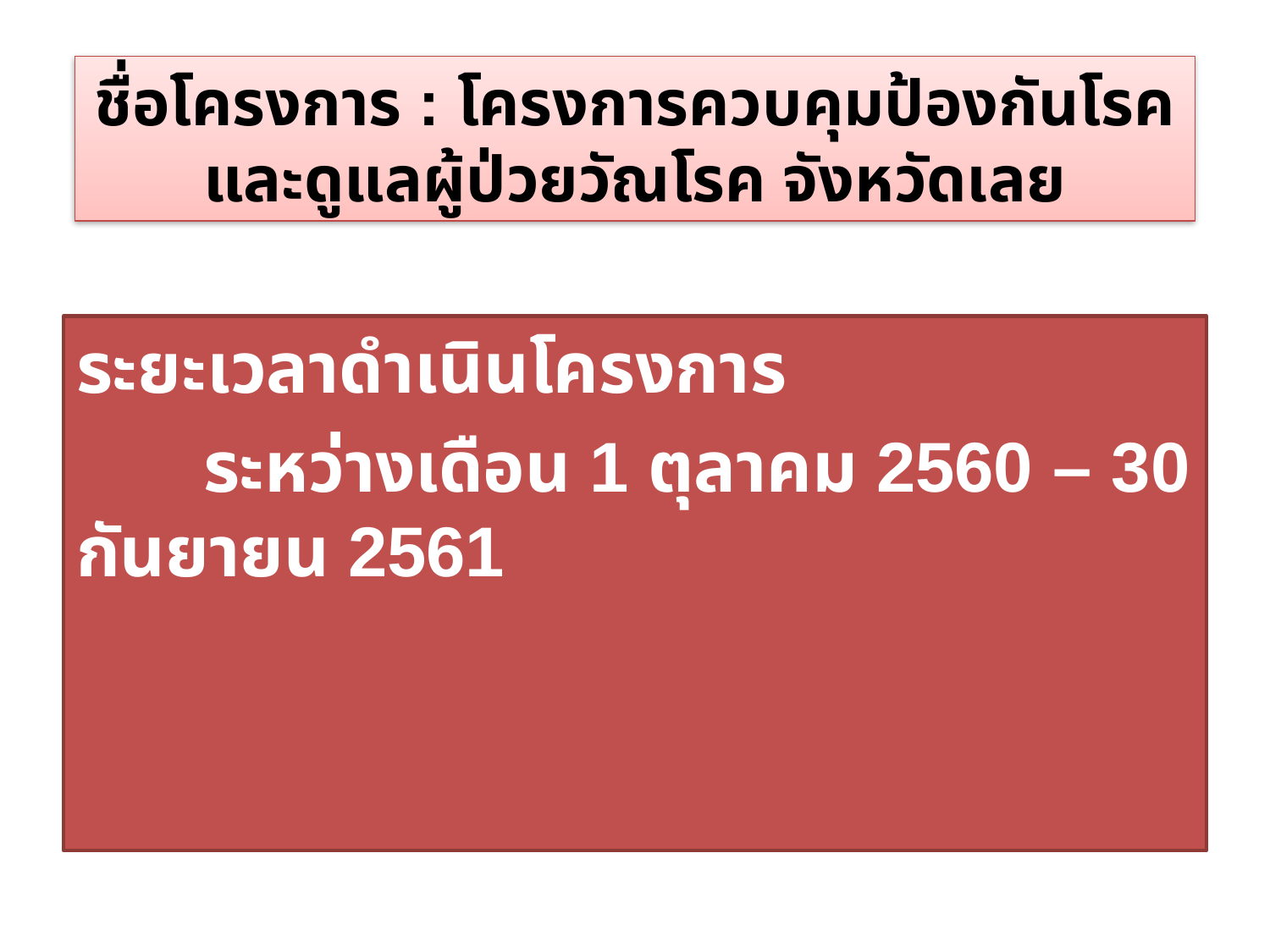

ชื่อโครงการ : โครงการควบคุมป้องกันโรคและดูแลผู้ป่วยวัณโรค จังหวัดเลย
ระยะเวลาดำเนินโครงการ
	ระหว่างเดือน 1 ตุลาคม 2560 – 30 กันยายน 2561